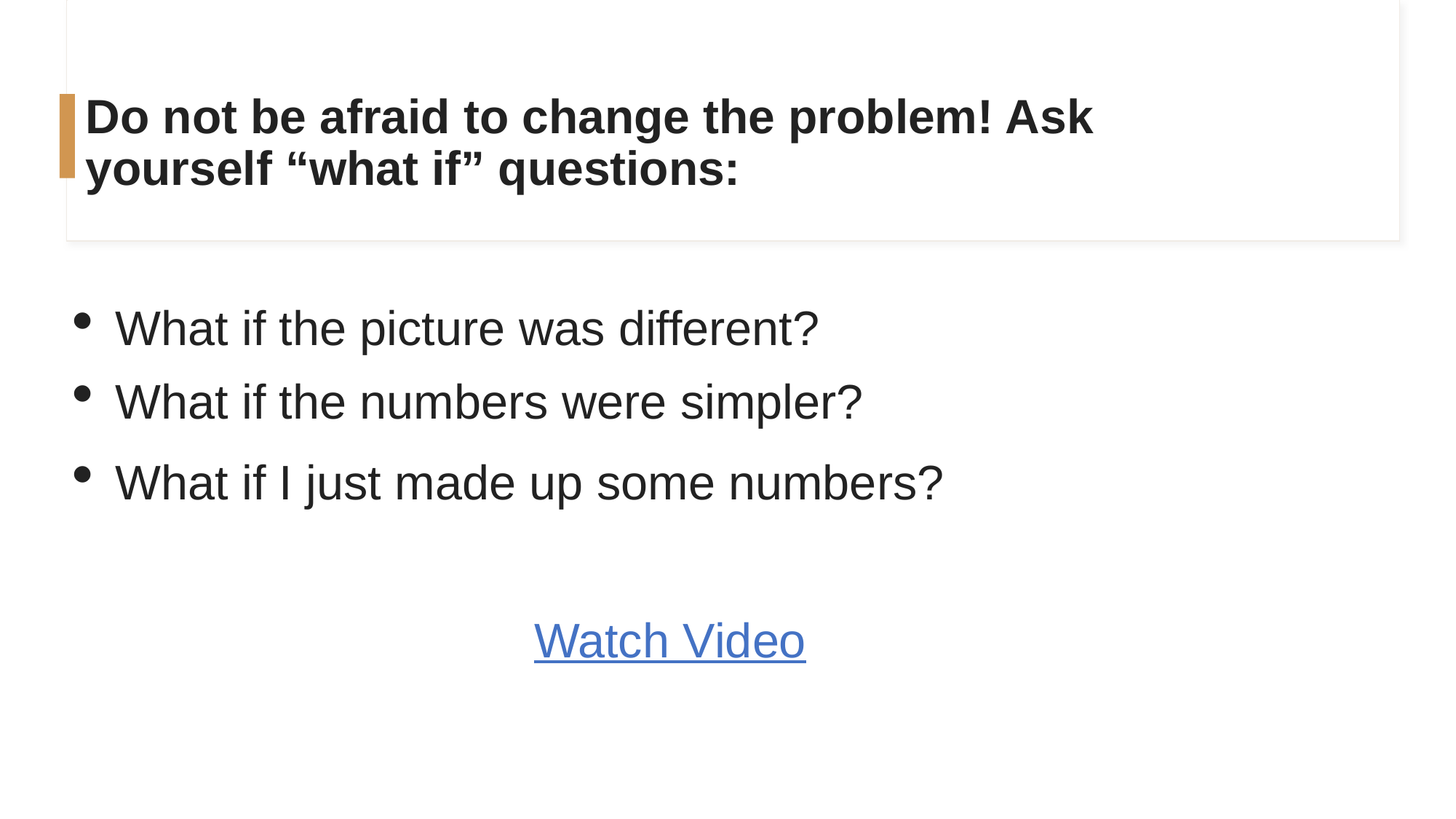

# Do not be afraid to change the problem! Ask yourself “what if” questions:
What if the picture was different?
What if the numbers were simpler?
What if I just made up some numbers?

Watch Video